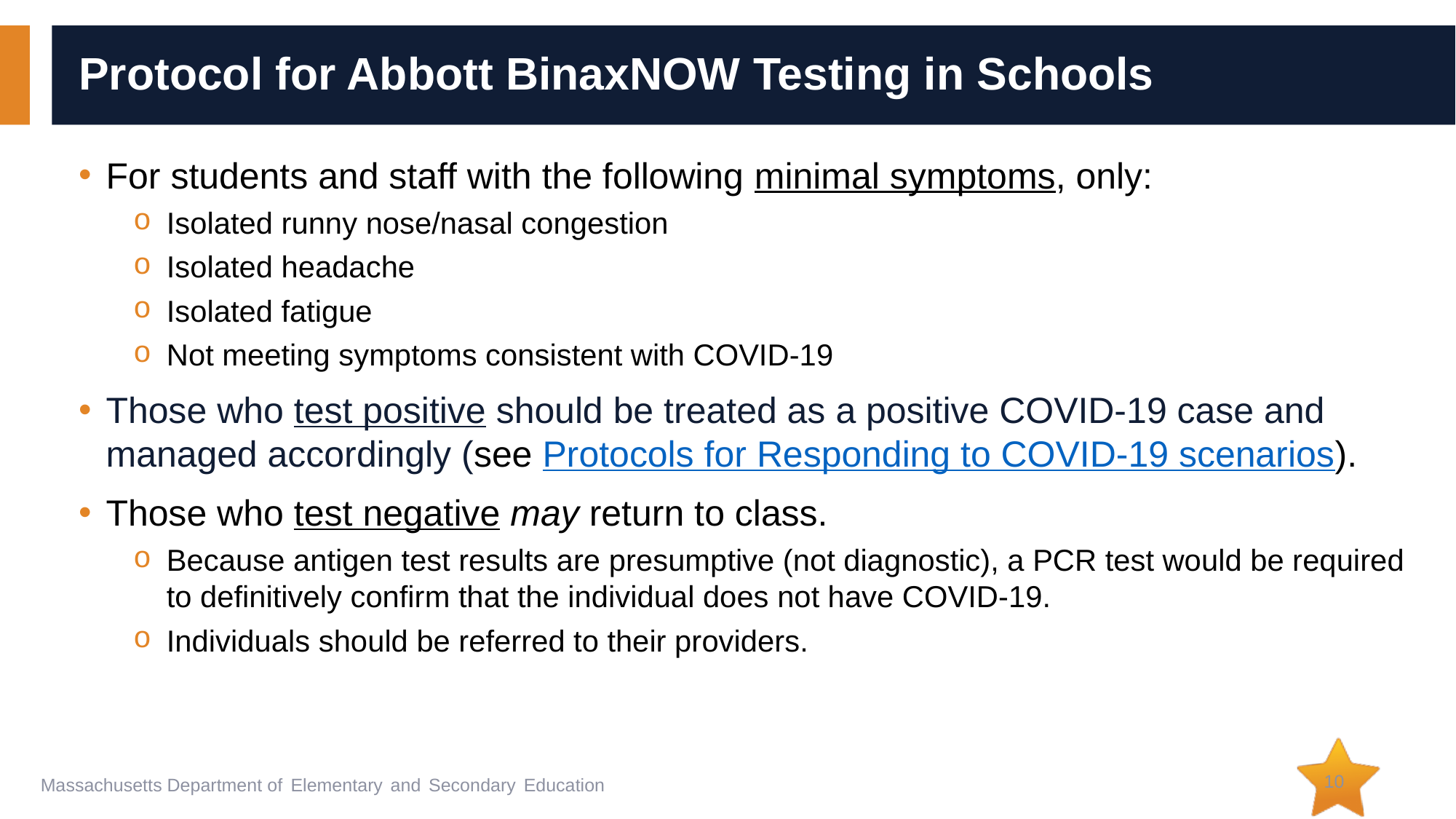

# Protocol for Abbott BinaxNOW Testing in Schools
For students and staff with the following minimal symptoms, only:
Isolated runny nose/nasal congestion
Isolated headache
Isolated fatigue
Not meeting symptoms consistent with COVID-19
Those who test positive should be treated as a positive COVID-19 case and managed accordingly (see Protocols for Responding to COVID-19 scenarios).
Those who test negative may return to class.
Because antigen test results are presumptive (not diagnostic), a PCR test would be required to definitively confirm that the individual does not have COVID-19.
Individuals should be referred to their providers.
10